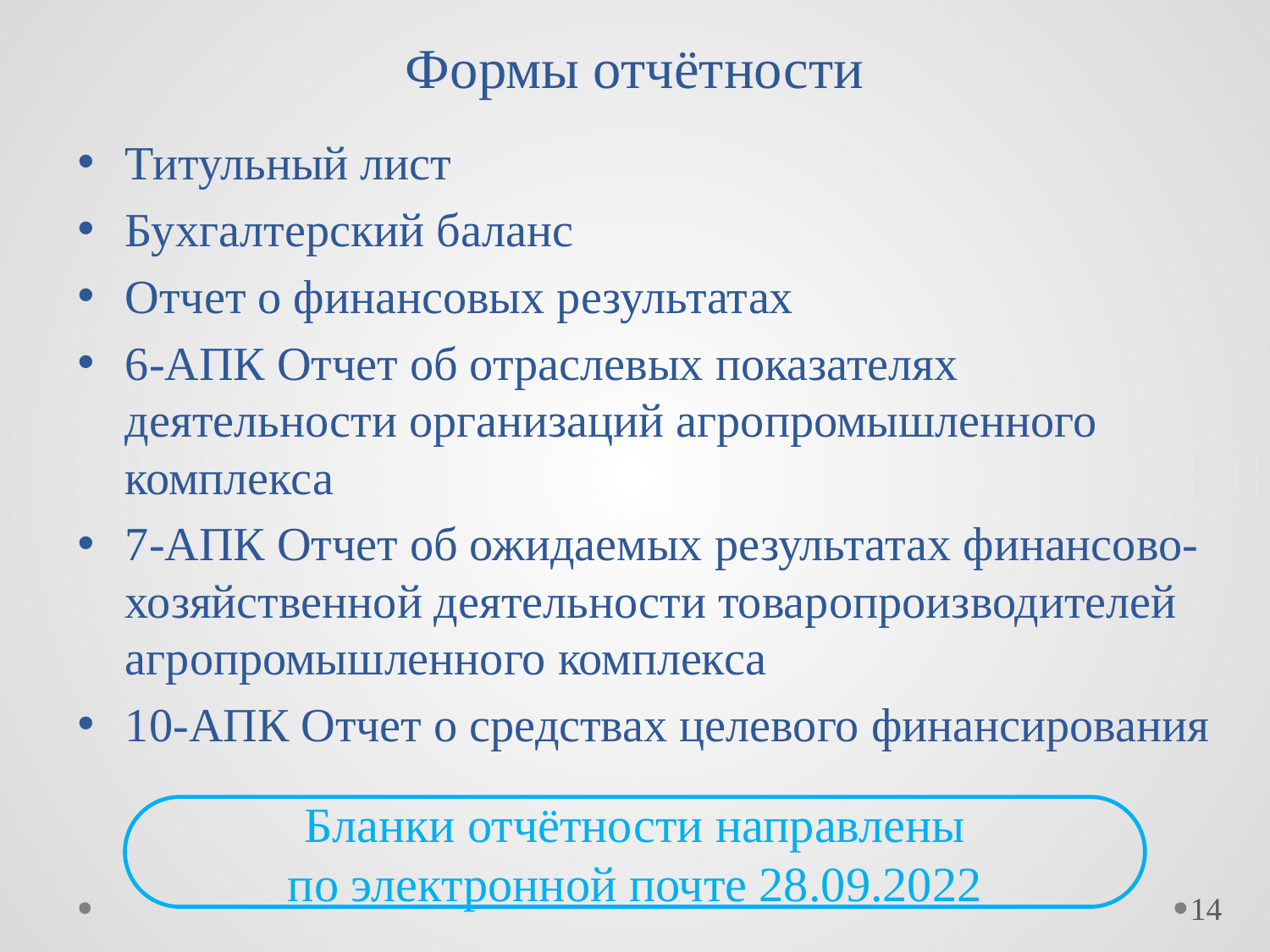

# Формы отчётности
Титульный лист
Бухгалтерский баланс
Отчет о финансовых результатах
6-АПК Отчет об отраслевых показателях деятельности организаций агропромышленного комплекса
7-АПК Отчет об ожидаемых результатах финансово-хозяйственной деятельности товаропроизводителей агропромышленного комплекса
10-АПК Отчет о средствах целевого финансирования
Бланки отчётности направлены
по электронной почте 28.09.2022
14